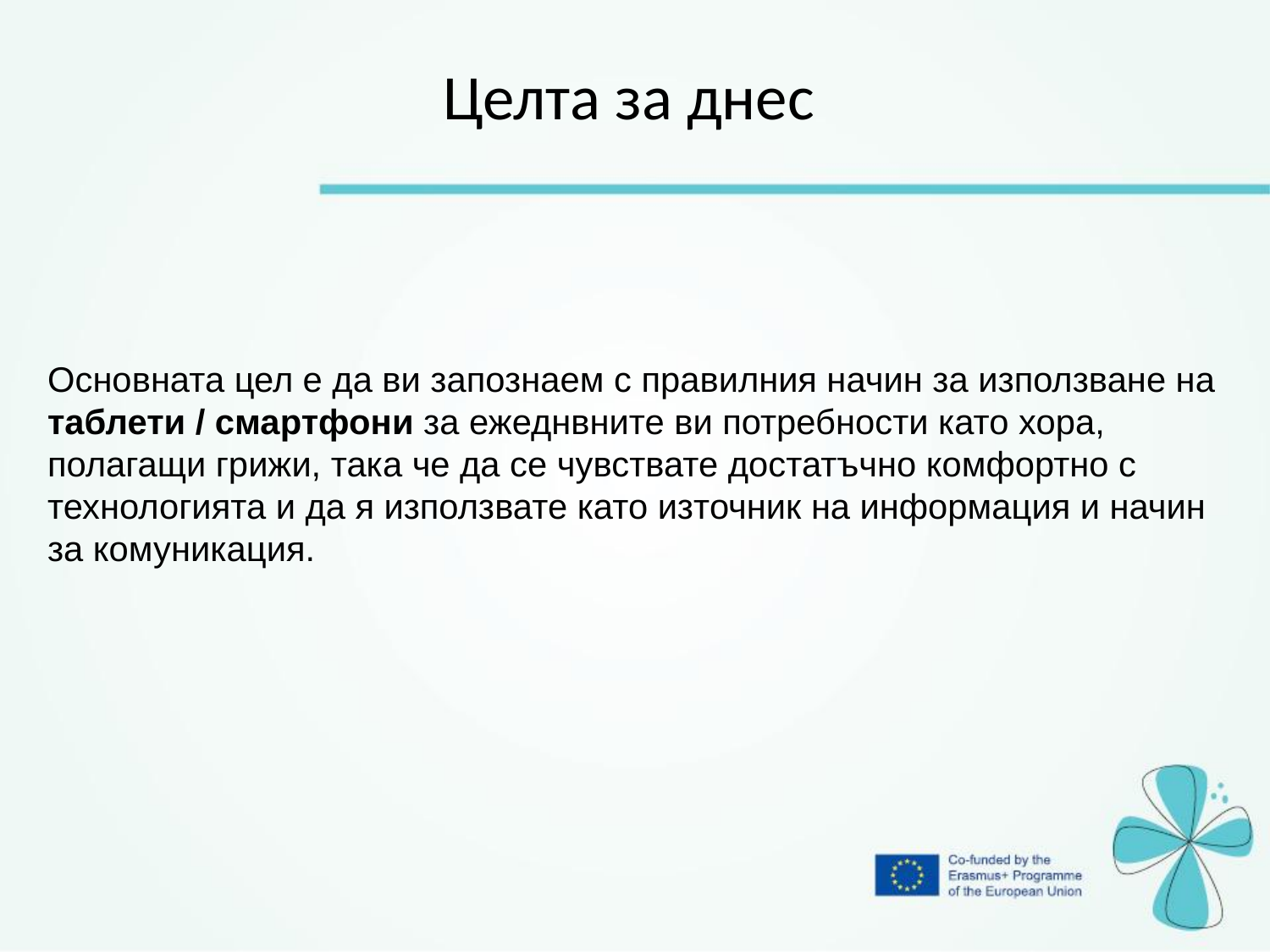

Целта за днес

Основната цел е да ви запознаем с правилния начин за използване на таблети / смартфони за ежеднвните ви потребности като хора, полагащи грижи, така че да се чувствате достатъчно комфортно с технологията и да я използвате като източник на информация и начин за комуникация.